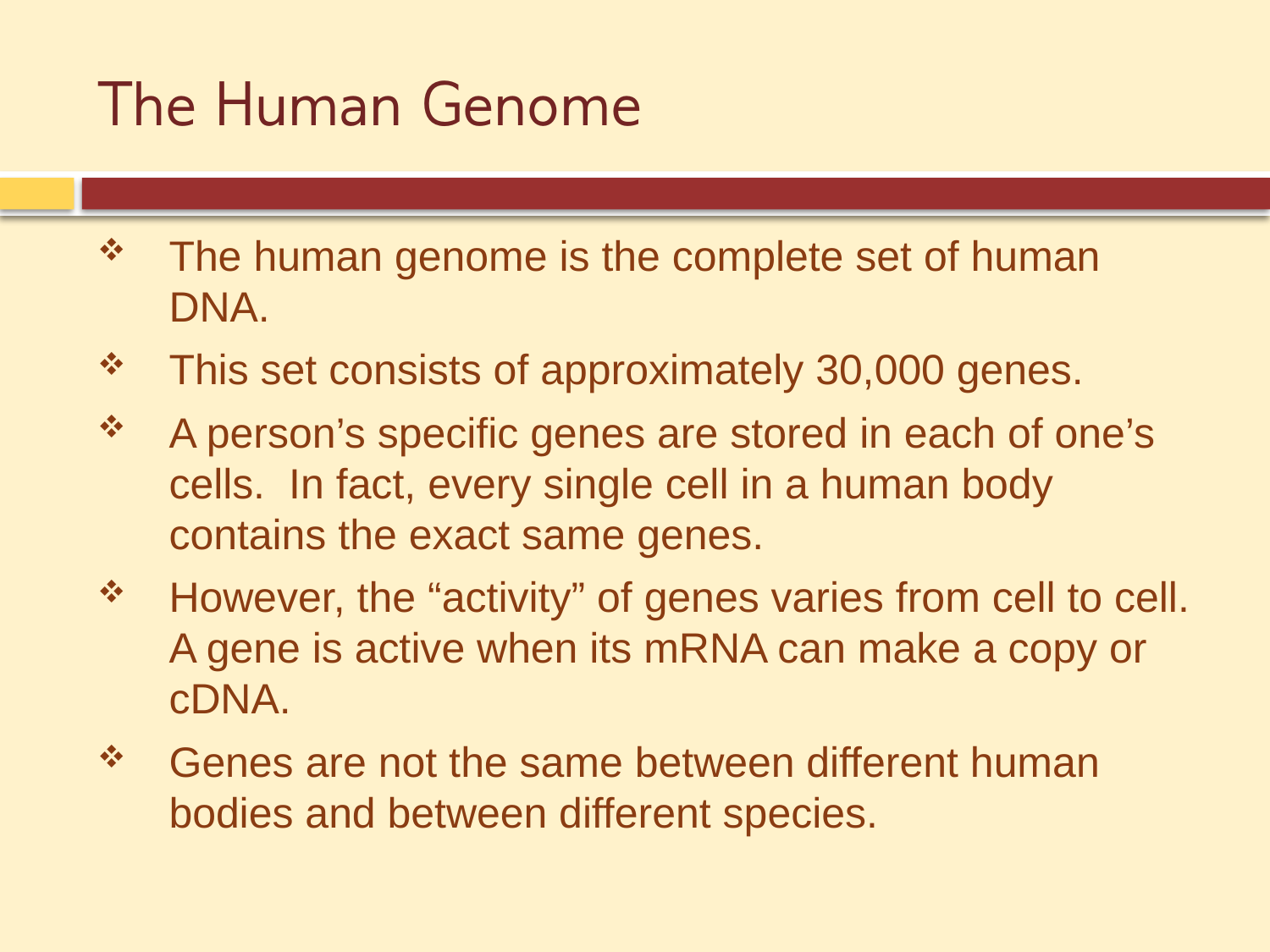

# The Human Genome
The human genome is the complete set of human DNA.
This set consists of approximately 30,000 genes.
A person’s specific genes are stored in each of one’s cells.  In fact, every single cell in a human body contains the exact same genes.
However, the “activity” of genes varies from cell to cell. A gene is active when its mRNA can make a copy or cDNA.
Genes are not the same between different human bodies and between different species.